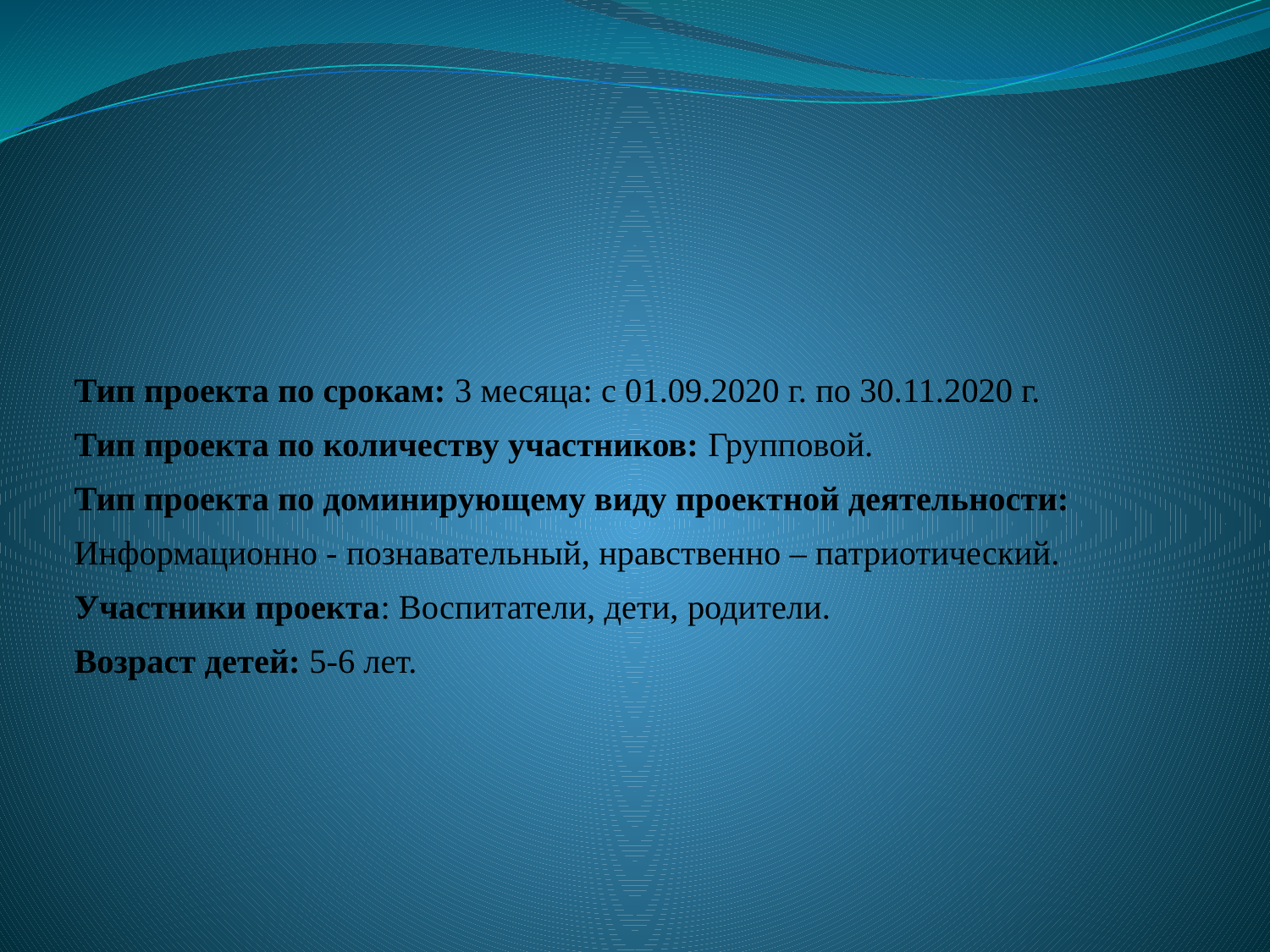

#
Тип проекта по срокам: 3 месяца: с 01.09.2020 г. по 30.11.2020 г.
Тип проекта по количеству участников: Групповой.
Тип проекта по доминирующему виду проектной деятельности:
Информационно - познавательный, нравственно – патриотический.
Участники проекта: Воспитатели, дети, родители.
Возраст детей: 5-6 лет.